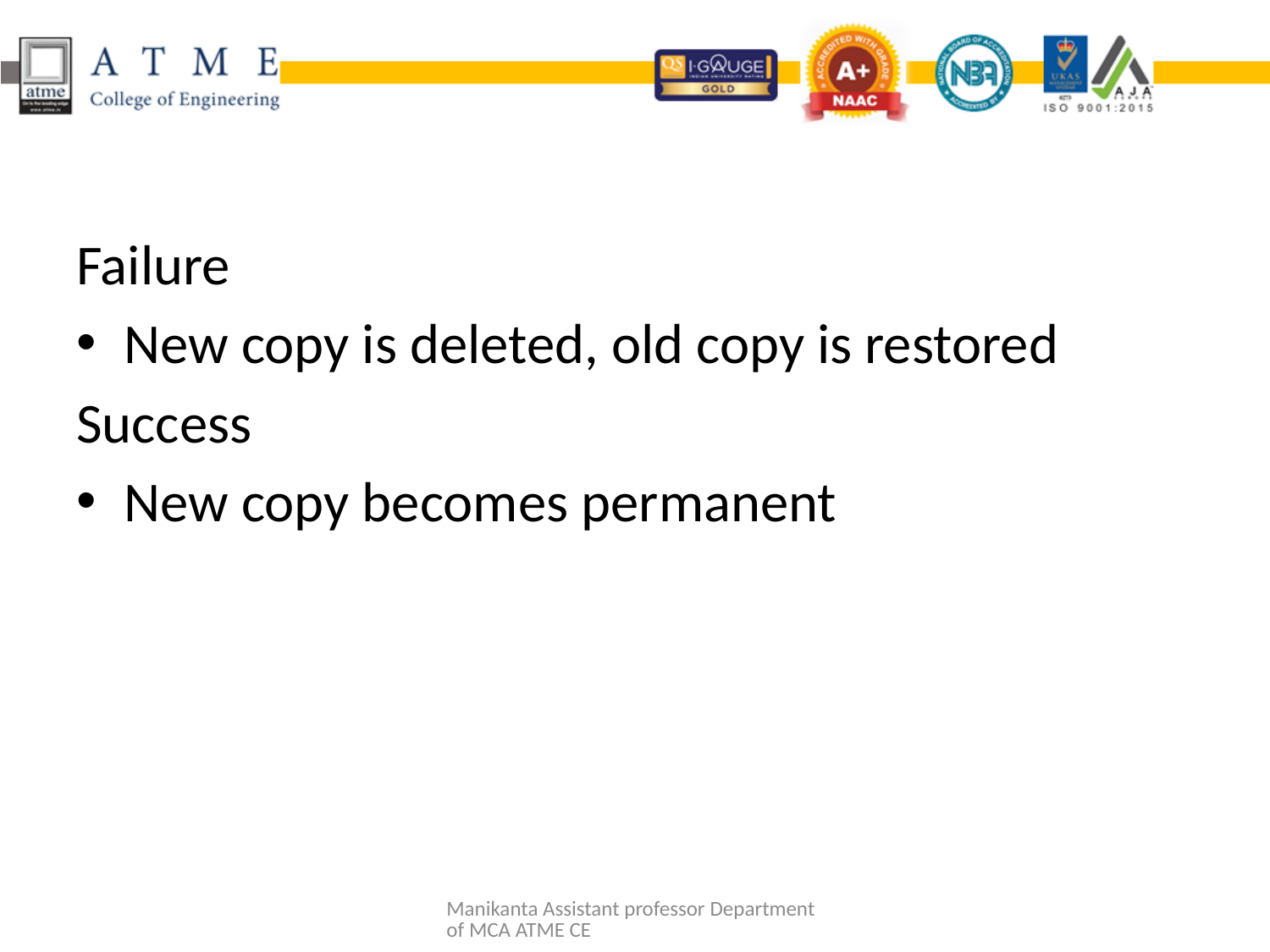

#
Failure
New copy is deleted, old copy is restored
Success
New copy becomes permanent

Manikanta Assistant professor Department of MCA ATME CE